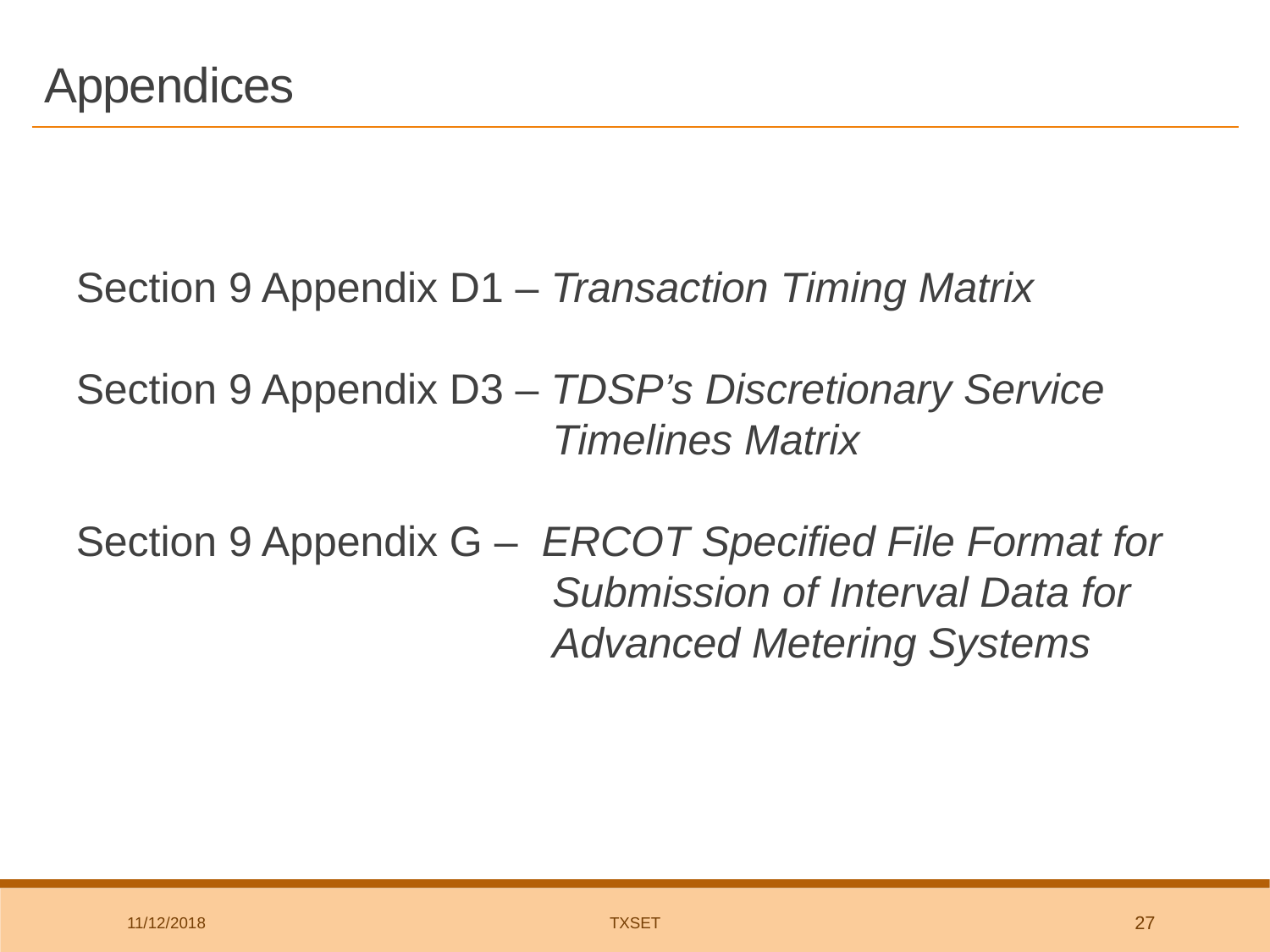

# Appendices
Section 9 Appendix D1 – Transaction Timing Matrix

Section 9 Appendix D3 – TDSP’s Discretionary Service Timelines Matrix

Section 9 Appendix G –  ERCOT Specified File Format for Submission of Interval Data for Advanced Metering Systems
11/12/2018
TxSET
27